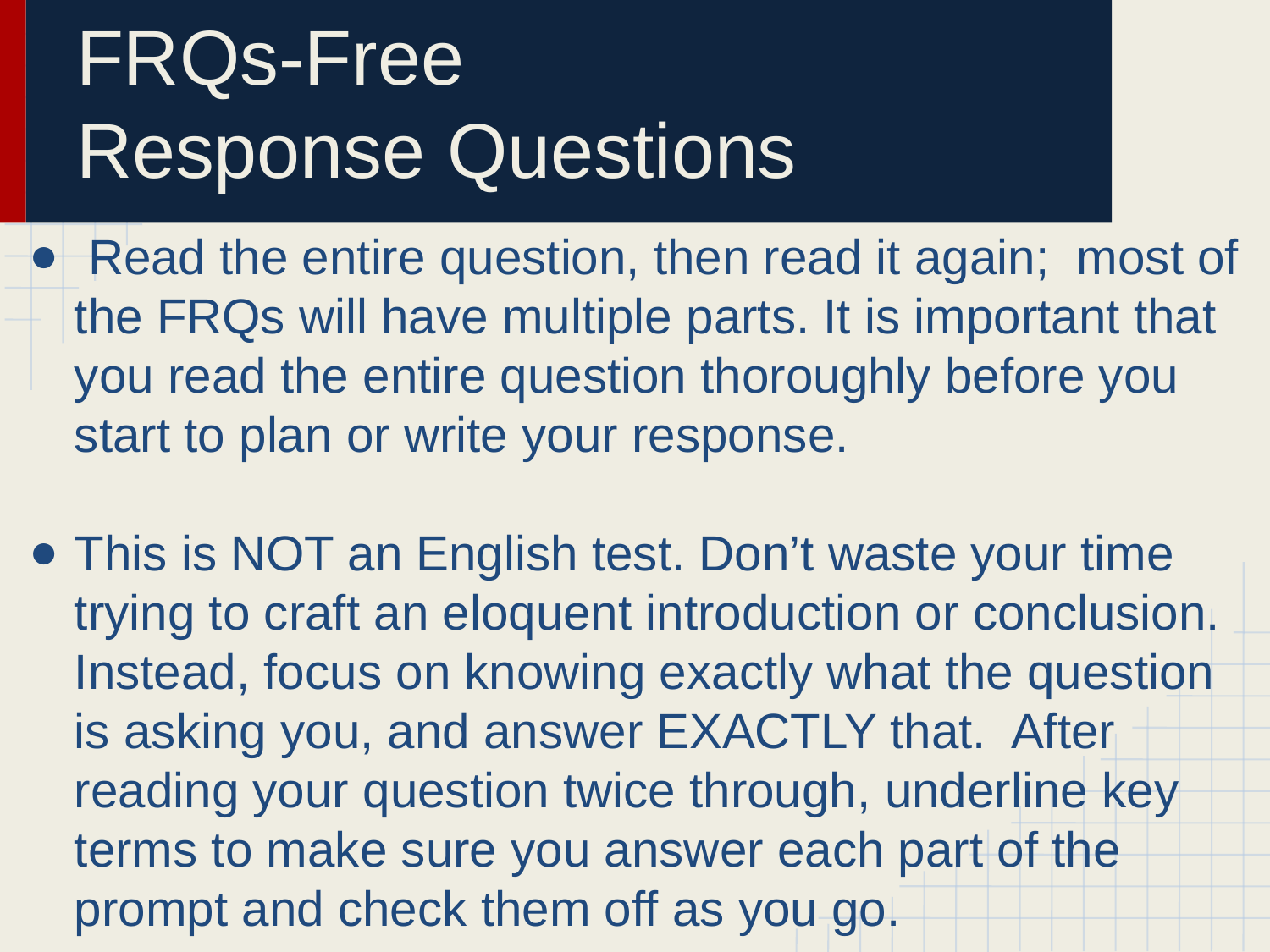

# FRQs-Free Response Questions
 Read the entire question, then read it again;  most of the FRQs will have multiple parts. It is important that you read the entire question thoroughly before you start to plan or write your response.

This is NOT an English test. Don’t waste your time trying to craft an eloquent introduction or conclusion. Instead, focus on knowing exactly what the question is asking you, and answer EXACTLY that.  After reading your question twice through, underline key terms to make sure you answer each part of the prompt and check them off as you go.